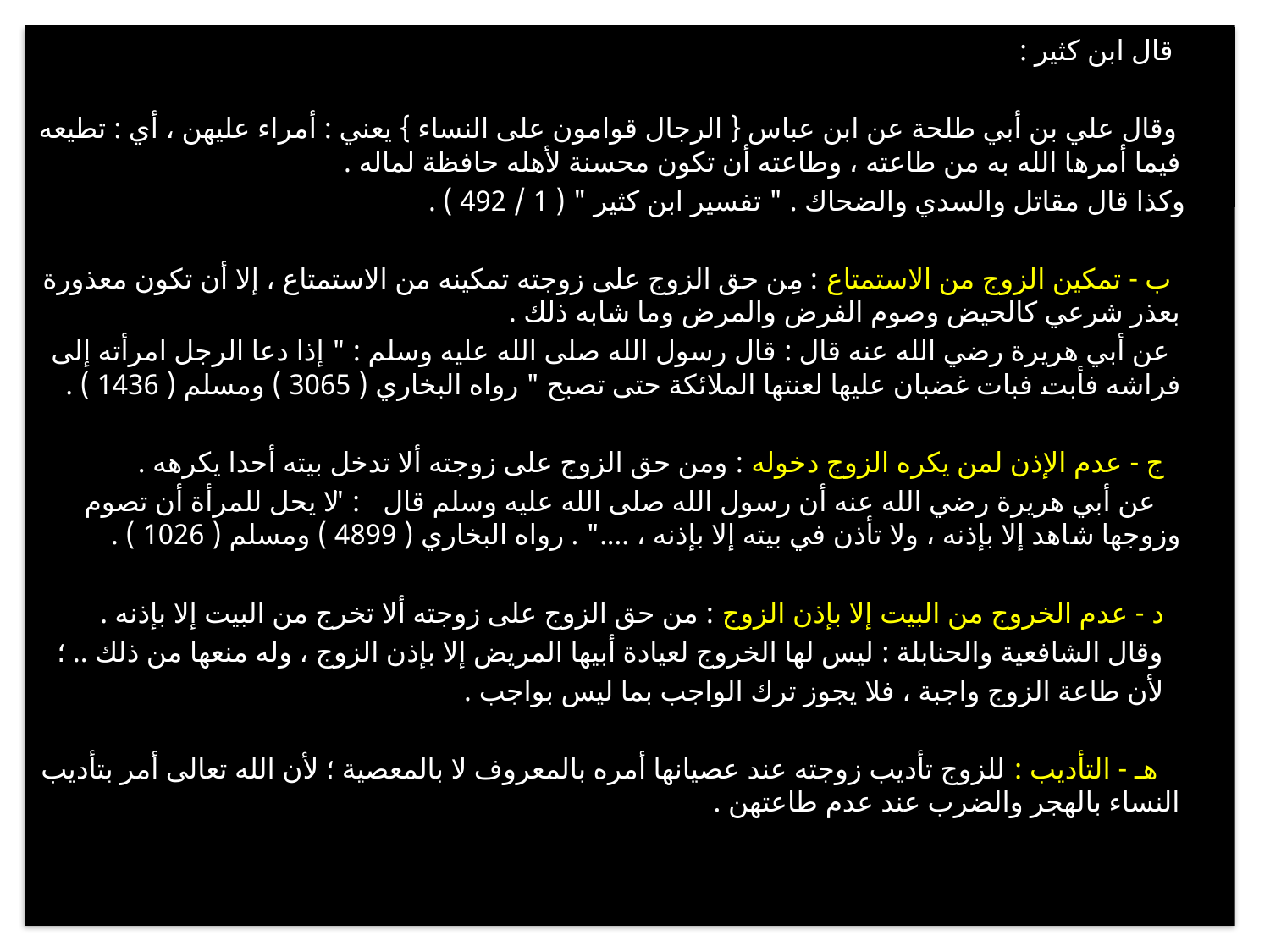

قال ابن كثير :

      وقال علي بن أبي طلحة عن ابن عباس { الرجال قوامون على النساء } يعني : أمراء عليهن ، أي : تطيعه فيما أمرها الله به من طاعته ، وطاعته أن تكون محسنة لأهله حافظة لماله .
     وكذا قال مقاتل والسدي والضحاك . " تفسير ابن كثير " ( 1 / 492 ) .

       ب - تمكين الزوج من الاستمتاع : مِن حق الزوج على زوجته تمكينه من الاستمتاع ، إلا أن تكون معذورة بعذر شرعي كالحيض وصوم الفرض والمرض وما شابه ذلك .
       عن أبي هريرة رضي الله عنه قال : قال رسول الله صلى الله عليه وسلم : " إذا دعا الرجل امرأته إلى فراشه فأبت فبات غضبان عليها لعنتها الملائكة حتى تصبح " رواه البخاري ( 3065 ) ومسلم ( 1436 ) .

        ج - عدم الإذن لمن يكره الزوج دخوله : ومن حق الزوج على زوجته ألا تدخل بيته أحدا يكرهه .
         عن أبي هريرة رضي الله عنه أن رسول الله صلى الله عليه وسلم قال : " لا يحل للمرأة أن تصوم وزوجها شاهد إلا بإذنه ، ولا تأذن في بيته إلا بإذنه ، ...." . رواه البخاري ( 4899 ) ومسلم ( 1026 ) .

        د - عدم الخروج من البيت إلا بإذن الزوج : من حق الزوج على زوجته ألا تخرج من البيت إلا بإذنه .
        وقال الشافعية والحنابلة : ليس لها الخروج لعيادة أبيها المريض إلا بإذن الزوج ، وله منعها من ذلك .. ؛
        لأن طاعة الزوج واجبة ، فلا يجوز ترك الواجب بما ليس بواجب .

         هـ - التأديب : للزوج تأديب زوجته عند عصيانها أمره بالمعروف لا بالمعصية ؛ لأن الله تعالى أمر بتأديب النساء بالهجر والضرب عند عدم طاعتهن .